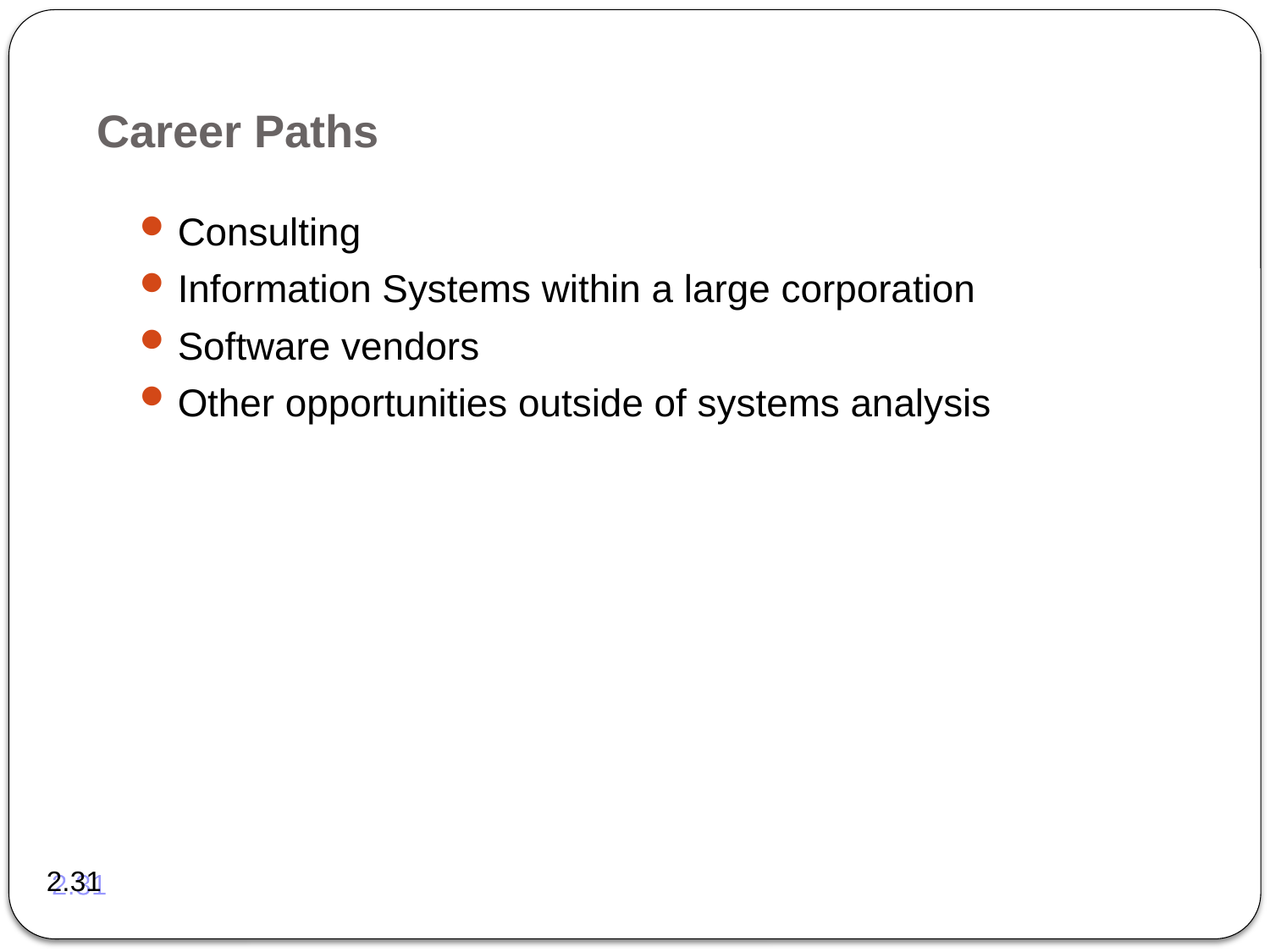

# Career Paths
Consulting
Information Systems within a large corporation
Software vendors
Other opportunities outside of systems analysis
2.31